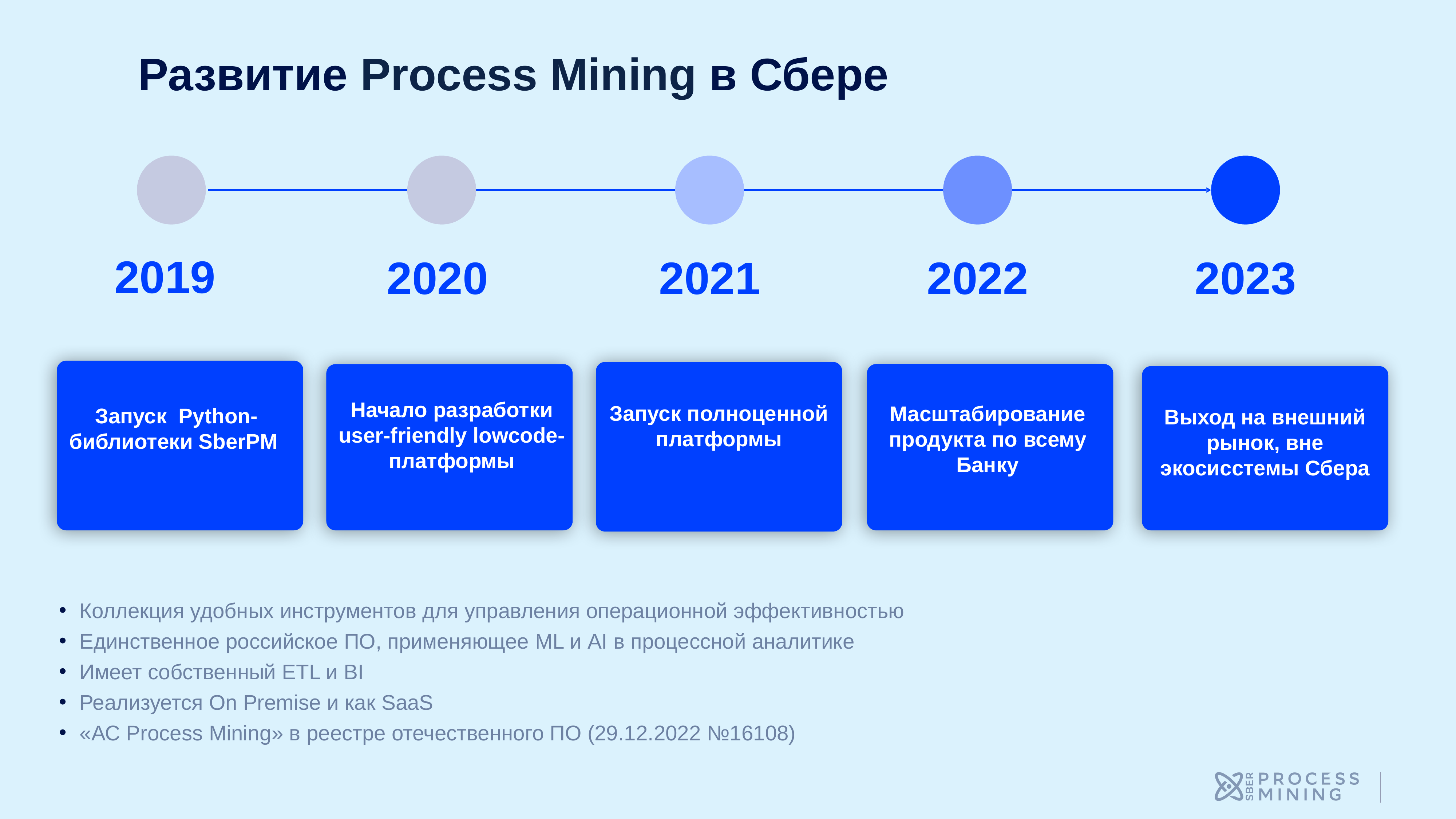

Развитие Process Mining в Сбере

2019
2020
2021
2022
2023

Начало разработки user-friendly lowcode-платформы
Запуск полноценной платформы
Масштабирование продукта по всему Банку
Запуск  Python-библиотеки SberPM
Выход на внешний рынок, вне экосисстемы Сбера

Коллекция удобных инструментов для управления операционной эффективностью
Единственное российское ПО, применяющее ML и AI в процессной аналитике
Имеет собственный ETL и BI
Реализуется On Premise и как SaaS
«АС Process Mining» в реестре отечественного ПО (29.12.2022 №16108)